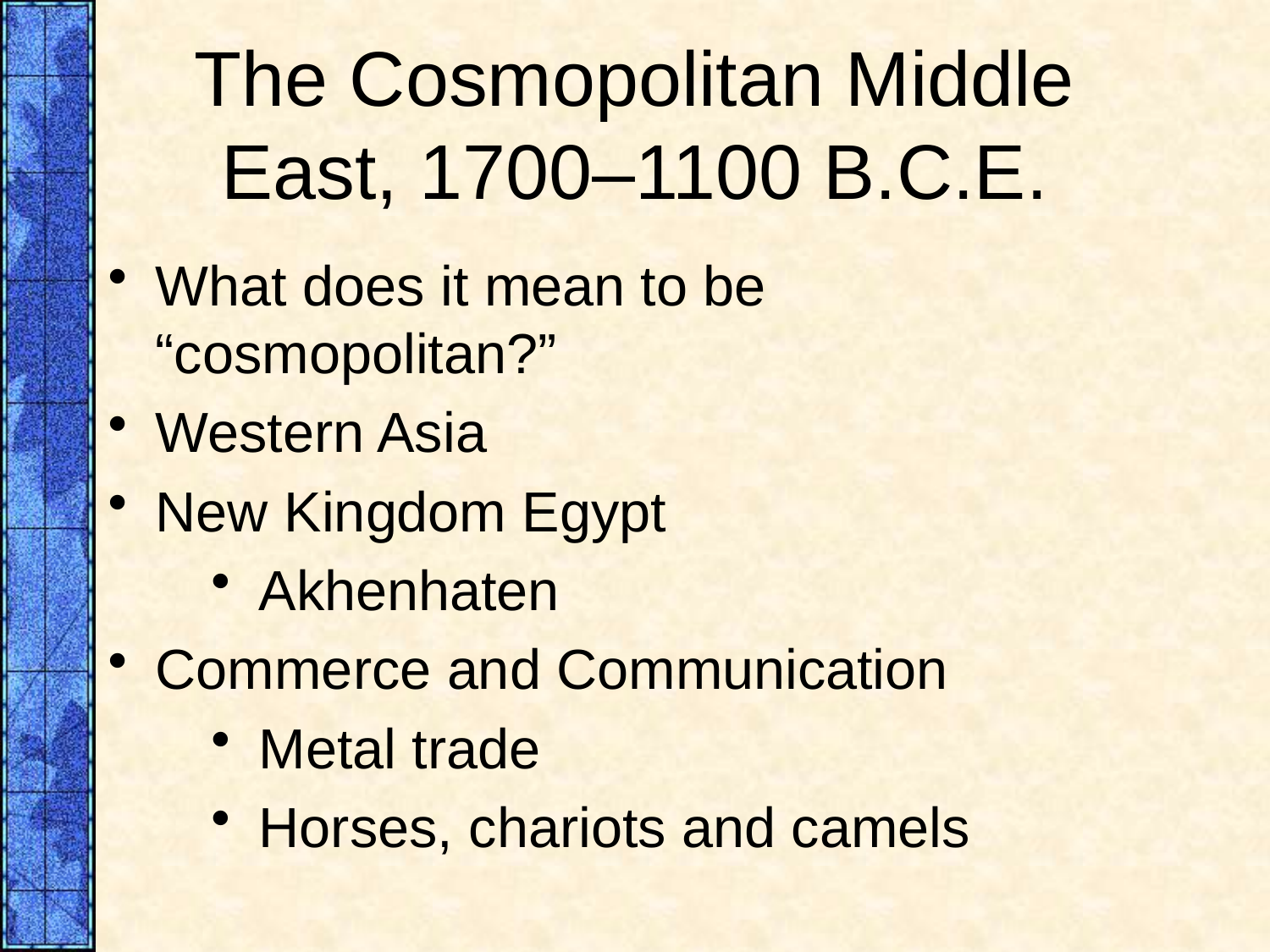

# The Cosmopolitan Middle East, 1700–1100 B.C.E.
What does it mean to be “cosmopolitan?”
Western Asia
New Kingdom Egypt
Akhenhaten
Commerce and Communication
Metal trade
Horses, chariots and camels